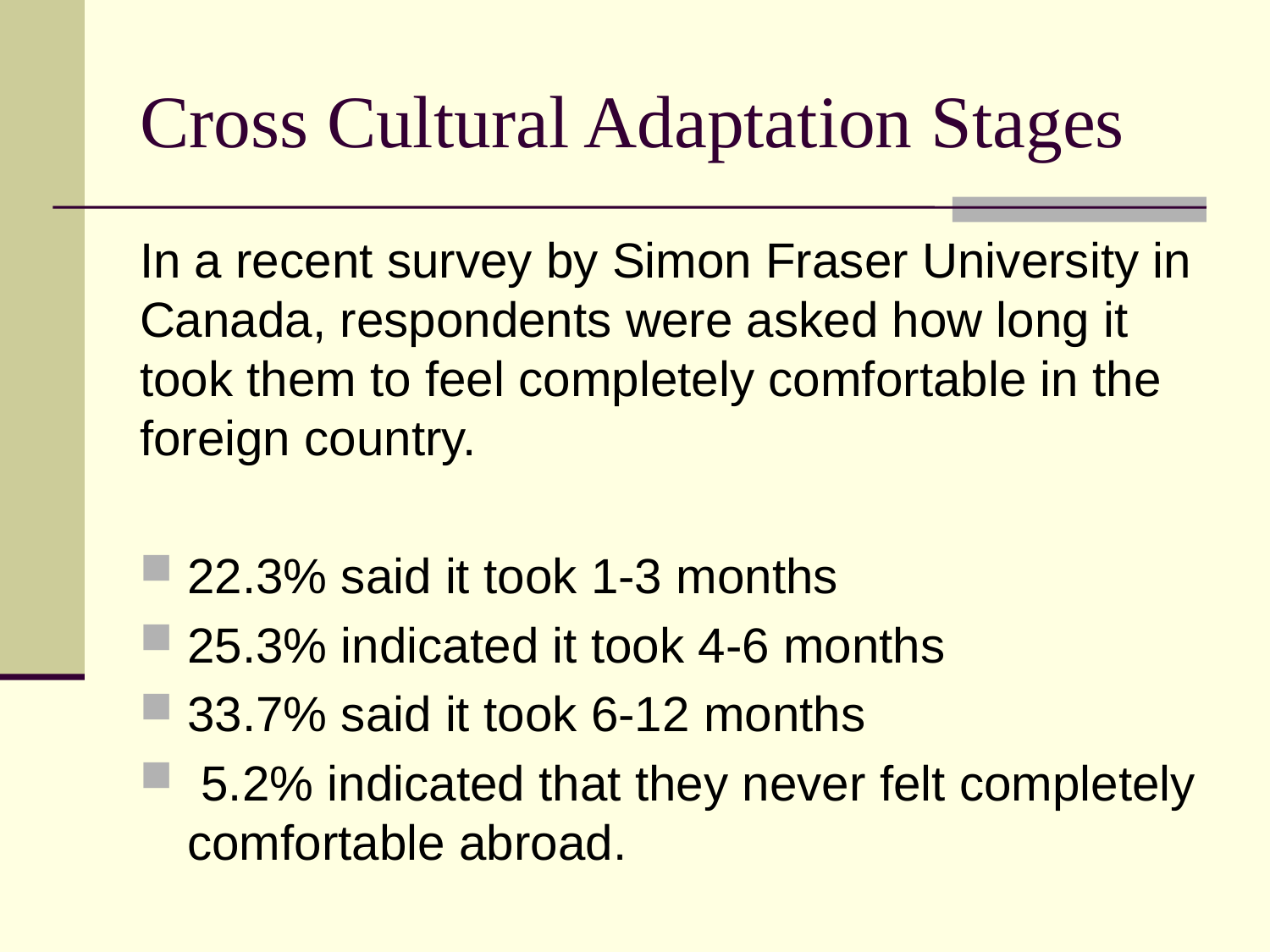

# Cross Cultural Adaptation Stages
In a recent survey by Simon Fraser University in Canada, respondents were asked how long it took them to feel completely comfortable in the foreign country.

22.3% said it took 1-3 months
25.3% indicated it took 4-6 months
33.7% said it took 6-12 months
 5.2% indicated that they never felt completely comfortable abroad.